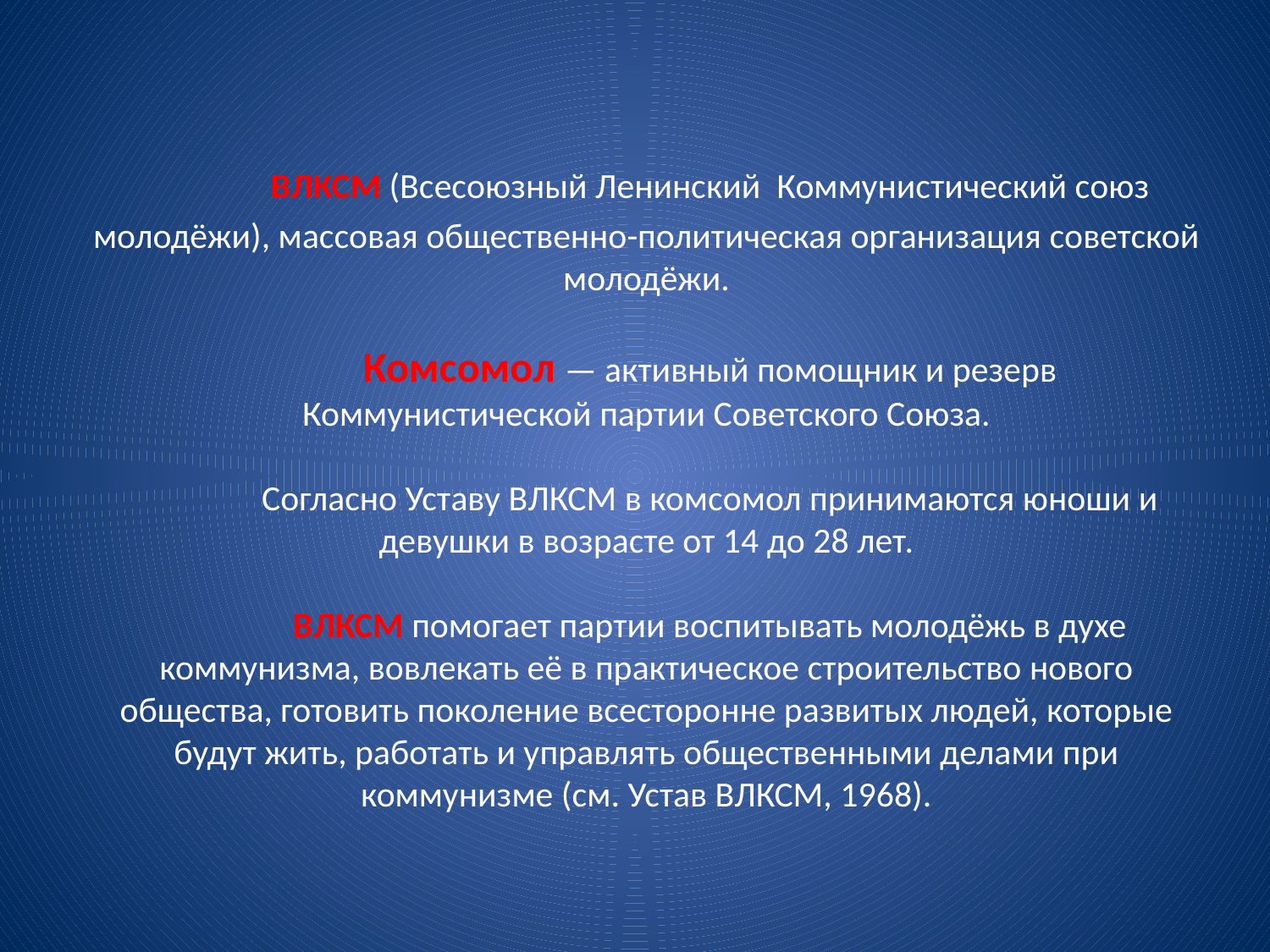

# ВЛКСМ (Всесоюзный Ленинский Коммунистический союз молодёжи), массовая общественно-политическая организация советской молодёжи. Комсомол — активный помощник и резерв Коммунистической партии Советского Союза. Согласно Уставу ВЛКСМ в комсомол принимаются юноши и девушки в возрасте от 14 до 28 лет. ВЛКСМ помогает партии воспитывать молодёжь в духе коммунизма, вовлекать её в практическое строительство нового общества, готовить поколение всесторонне развитых людей, которые будут жить, работать и управлять общественными делами при коммунизме (см. Устав ВЛКСМ, 1968).